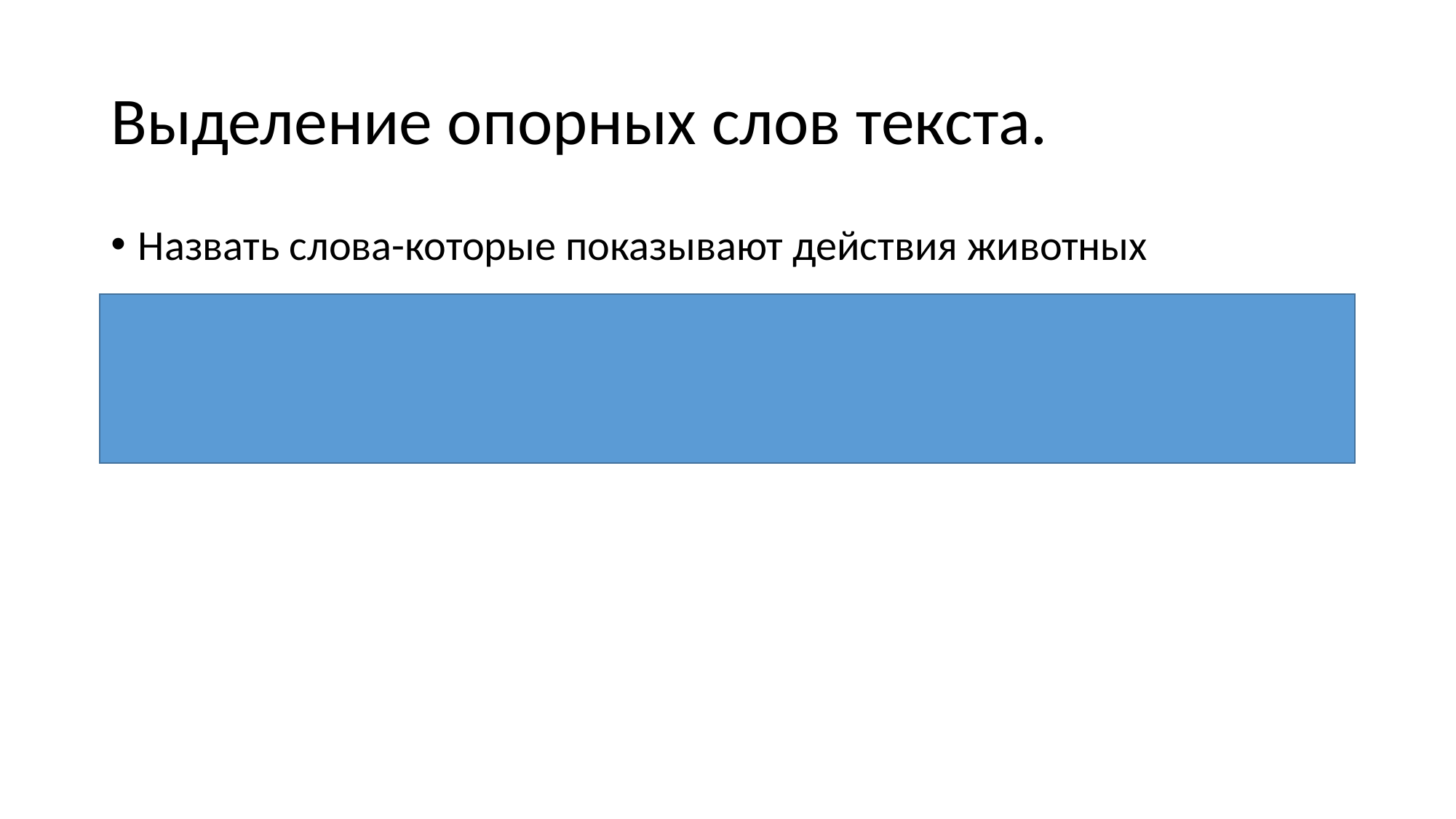

# Выделение опорных слов текста.
Назвать слова-которые показывают действия животных
 это глаголы, которые помогут вспомнить последовательность действий.